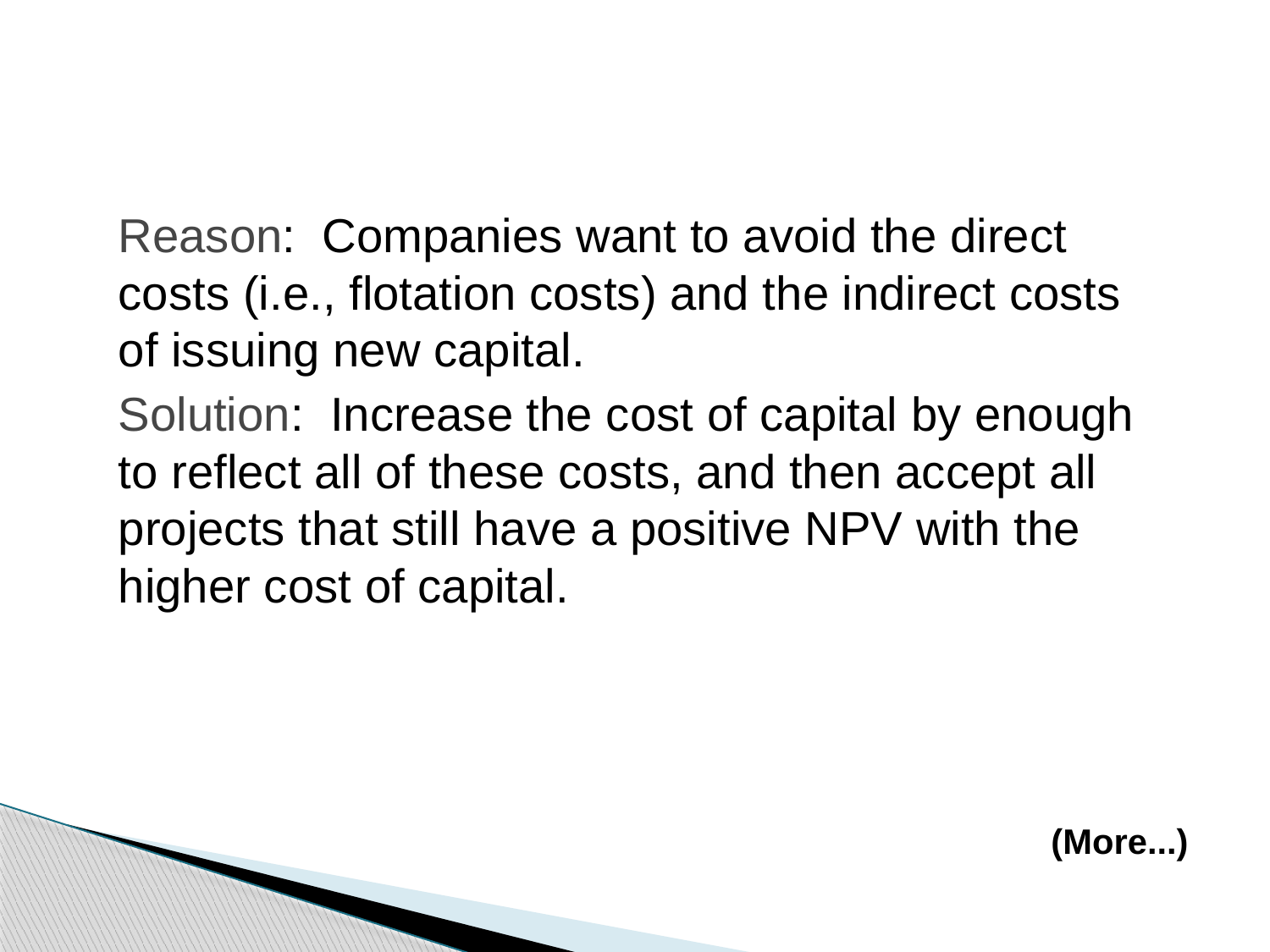

Reason:  Companies want to avoid the direct costs (i.e., flotation costs) and the indirect costs of issuing new capital.
Solution:  Increase the cost of capital by enough to reflect all of these costs, and then accept all projects that still have a positive NPV with the higher cost of capital.

(More...)